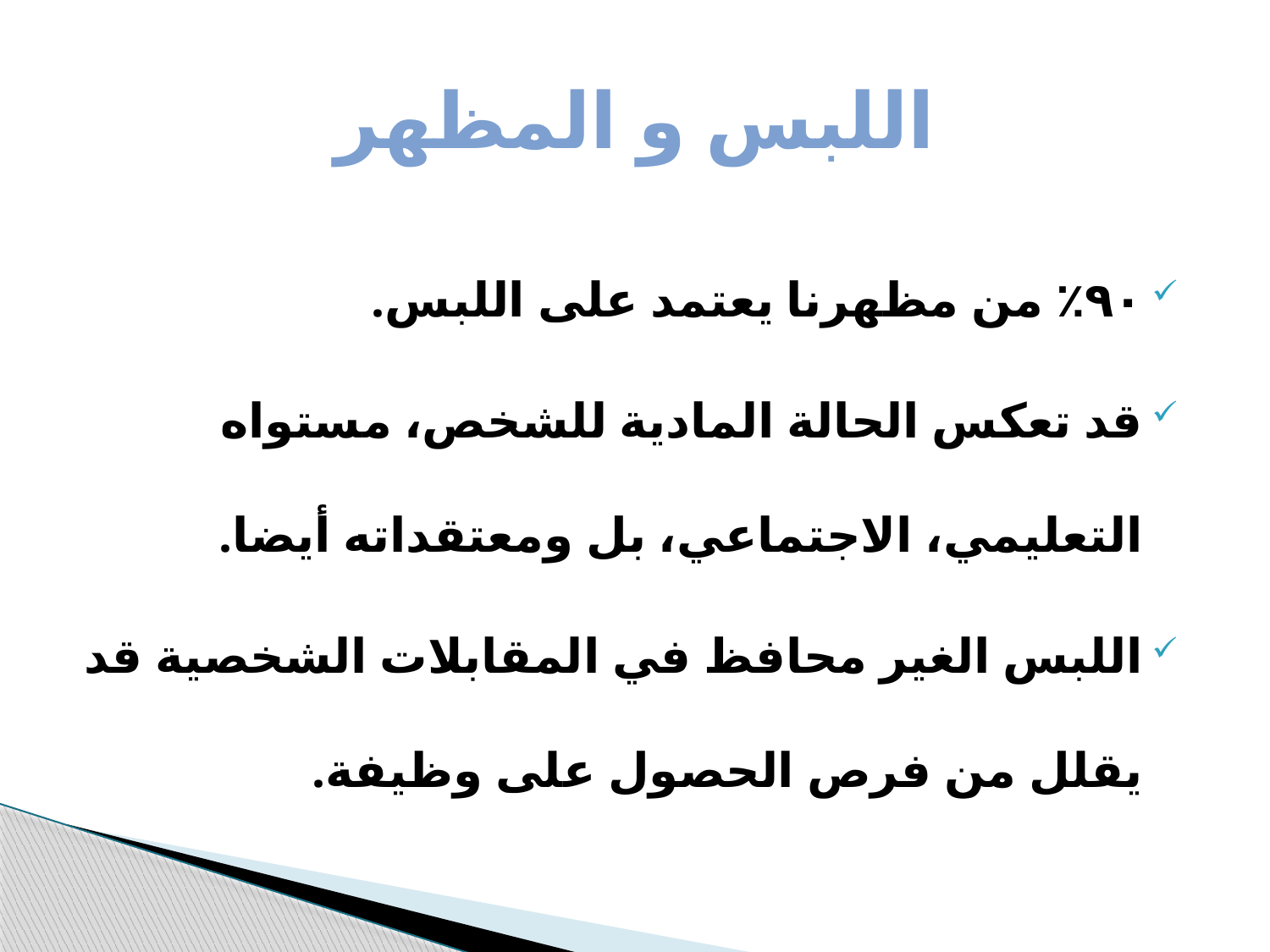

# اللبس و المظهر
٩٠٪ من مظهرنا يعتمد على اللبس.
قد تعكس الحالة المادية للشخص، مستواه التعليمي، الاجتماعي، بل ومعتقداته أيضا.
اللبس الغير محافظ في المقابلات الشخصية قد يقلل من فرص الحصول على وظيفة.